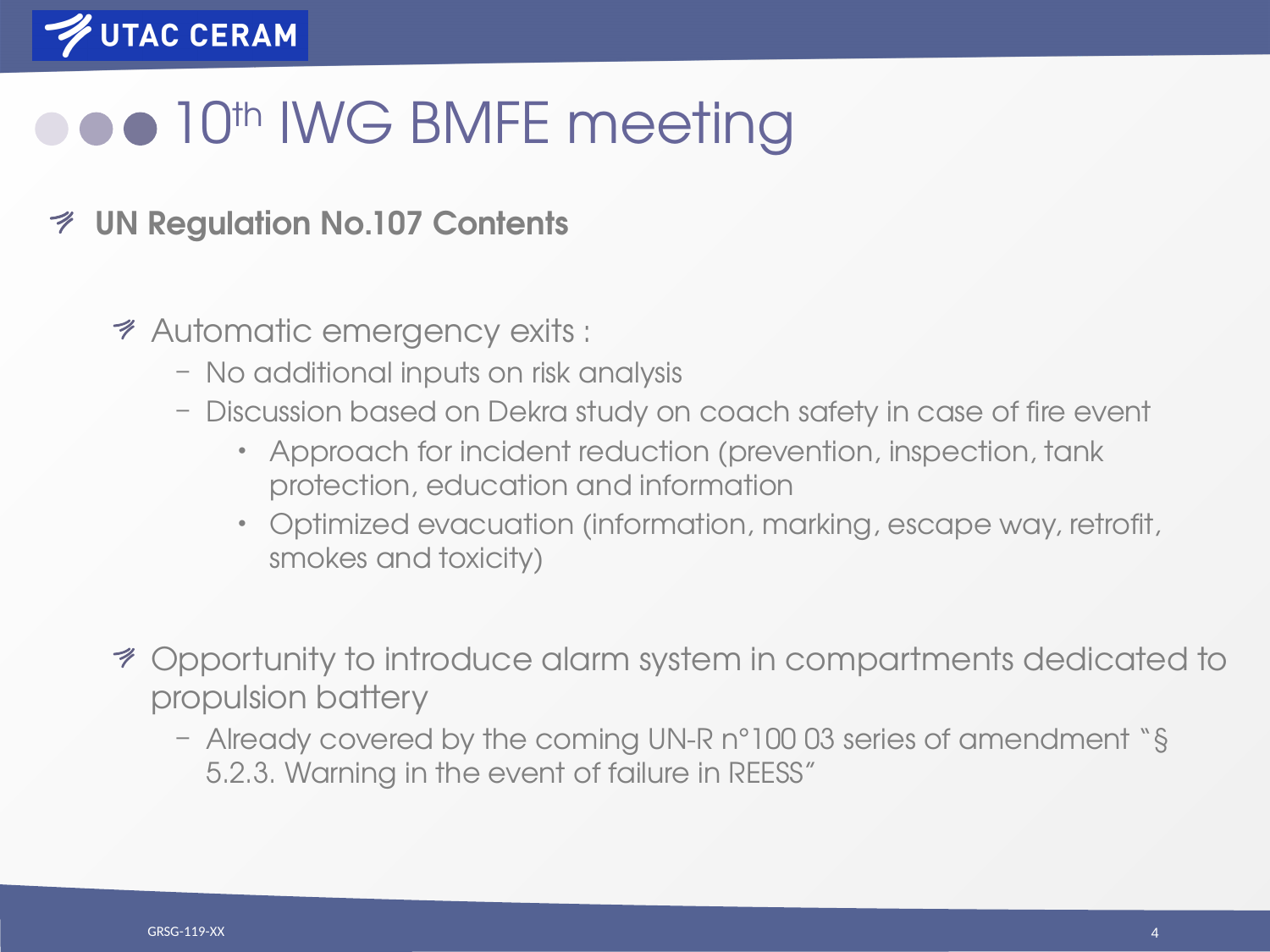

# 10th IWG BMFE meeting
UN Regulation No.107 Contents

Automatic emergency exits :
No additional inputs on risk analysis
Discussion based on Dekra study on coach safety in case of fire event
Approach for incident reduction (prevention, inspection, tank protection, education and information
Optimized evacuation (information, marking, escape way, retrofit, smokes and toxicity)

Opportunity to introduce alarm system in compartments dedicated to propulsion battery
Already covered by the coming UN-R n°100 03 series of amendment “§ 5.2.3. Warning in the event of failure in REESS”

GRSG-119-XX